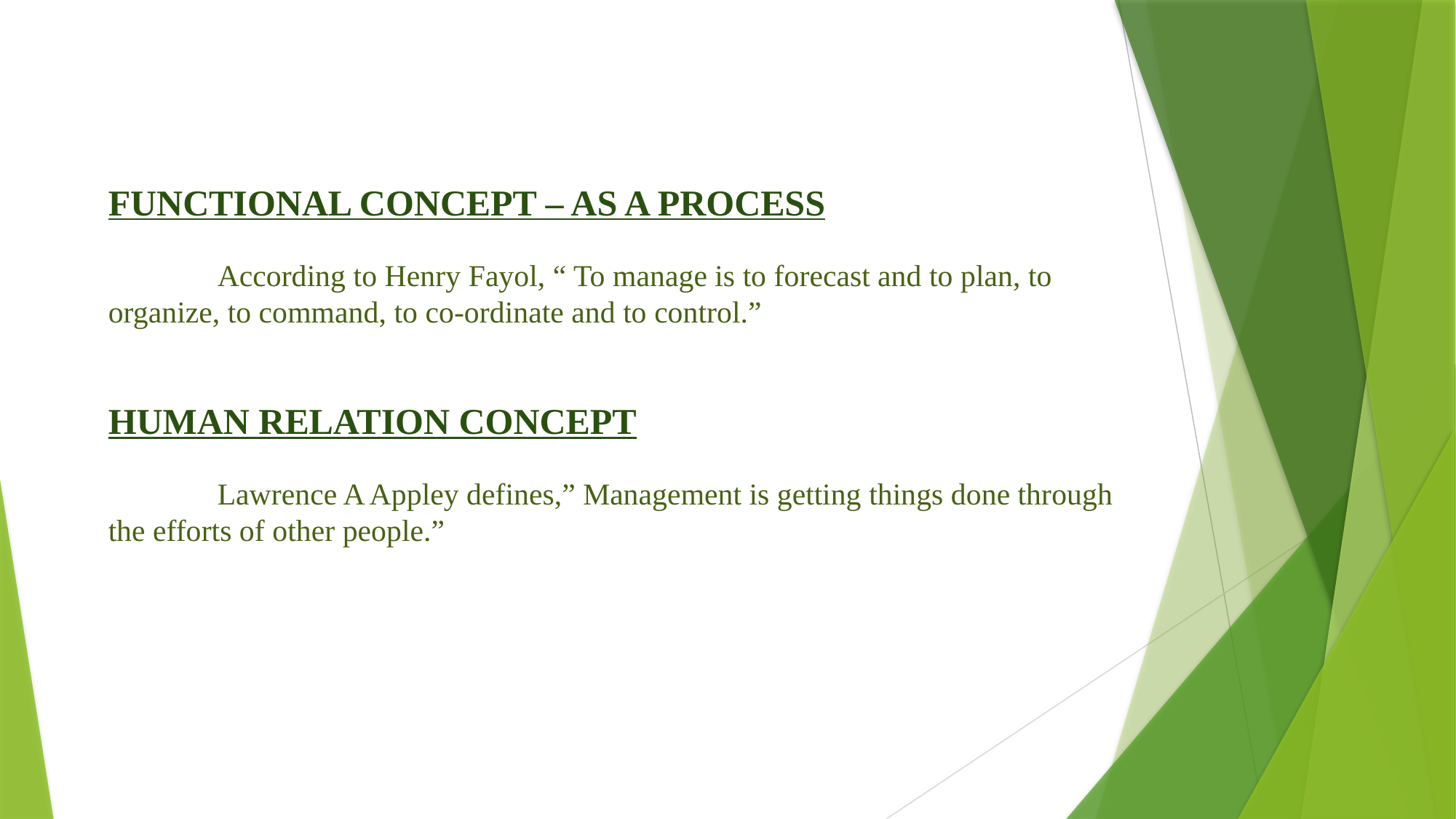

FUNCTIONAL CONCEPT – AS A PROCESS

	According to Henry Fayol, “ To manage is to forecast and to plan, to organize, to command, to co-ordinate and to control.”

HUMAN RELATION CONCEPT

	Lawrence A Appley defines,” Management is getting things done through the efforts of other people.”